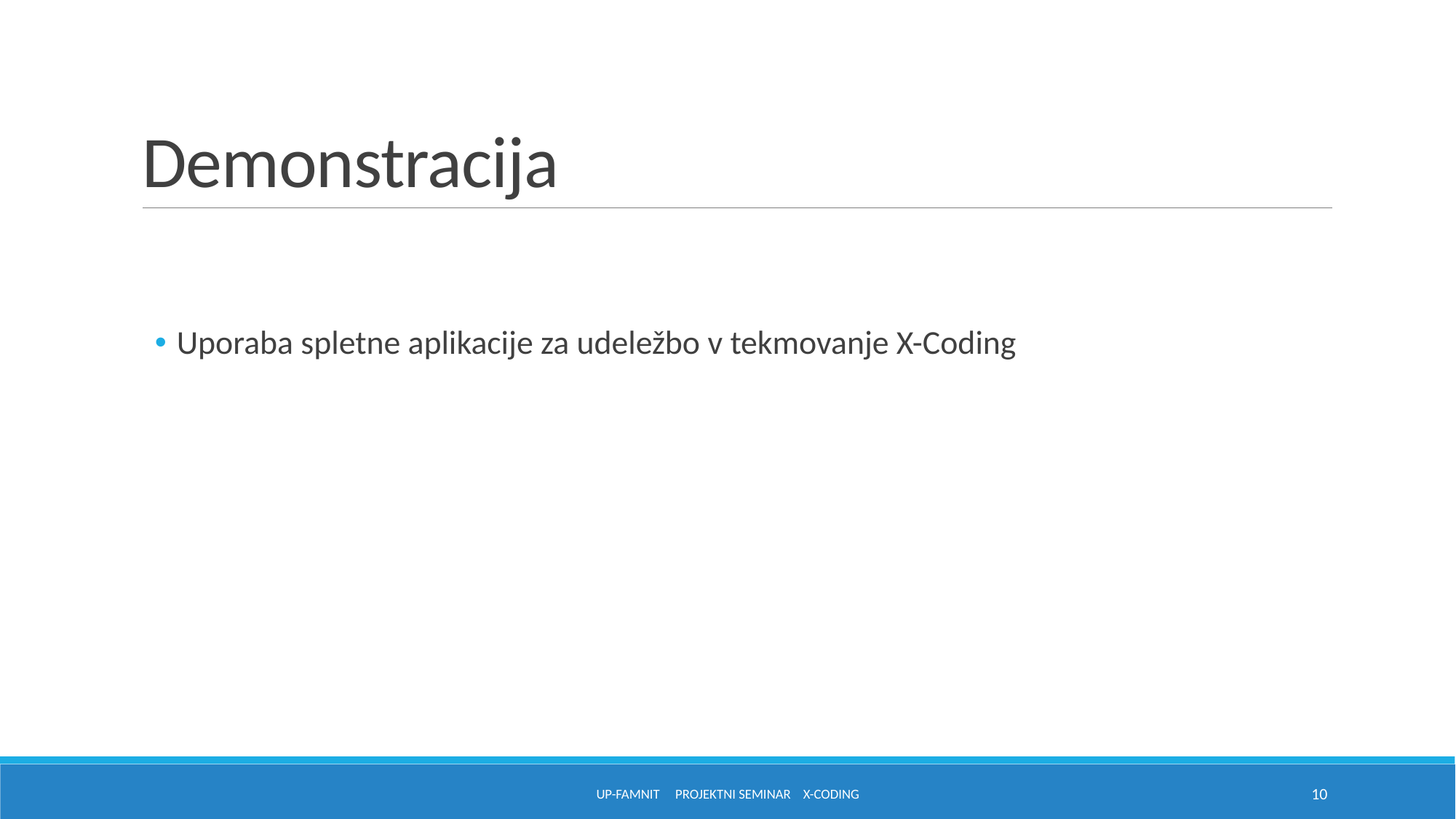

# Demonstracija

Uporaba spletne aplikacije za udeležbo v tekmovanje X-Coding
UP-FAMNIT     Projektni seminar    X-Coding
10